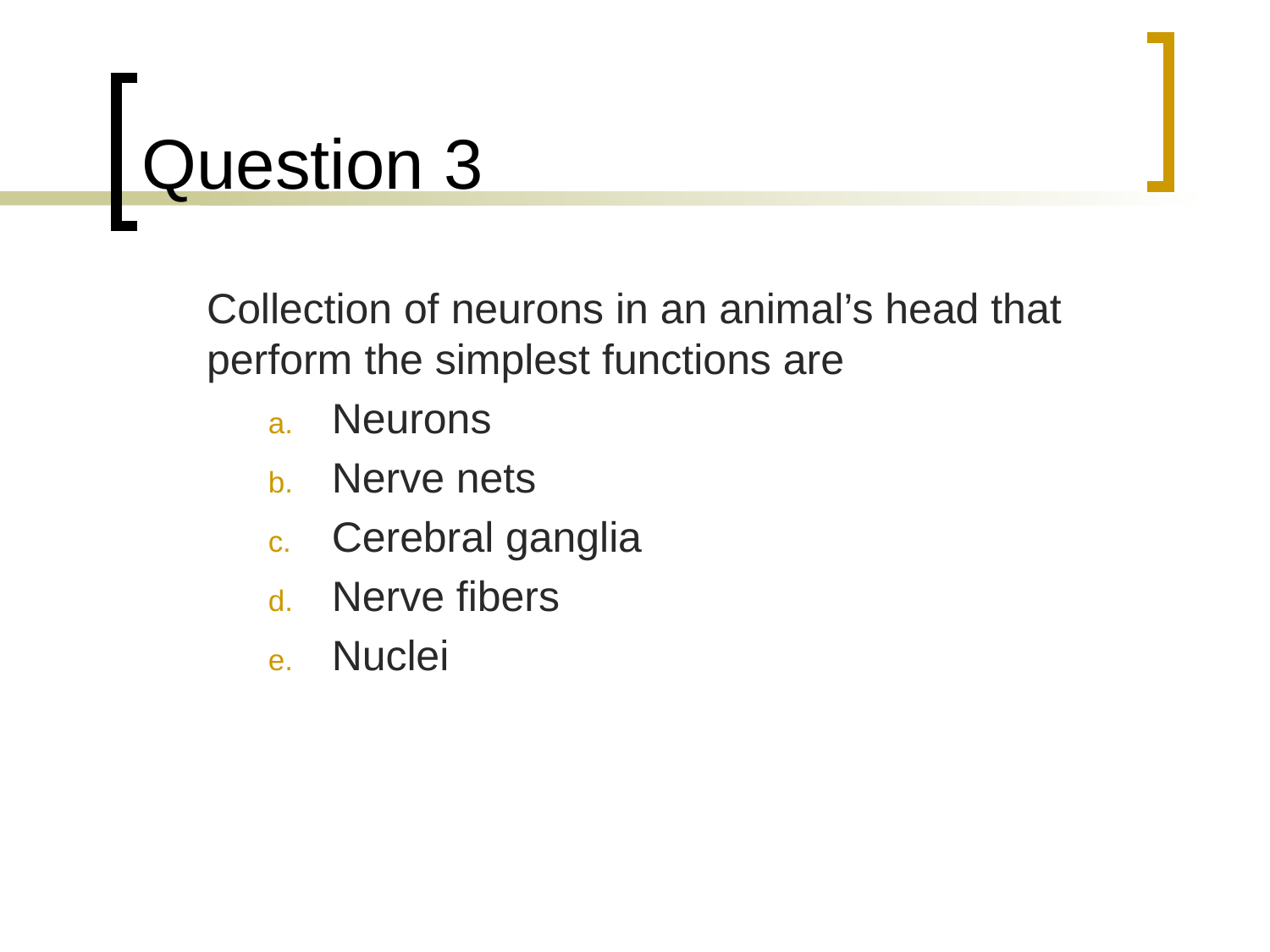

# Question 3
	Collection of neurons in an animal’s head that perform the simplest functions are
Neurons
Nerve nets
Cerebral ganglia
Nerve fibers
Nuclei